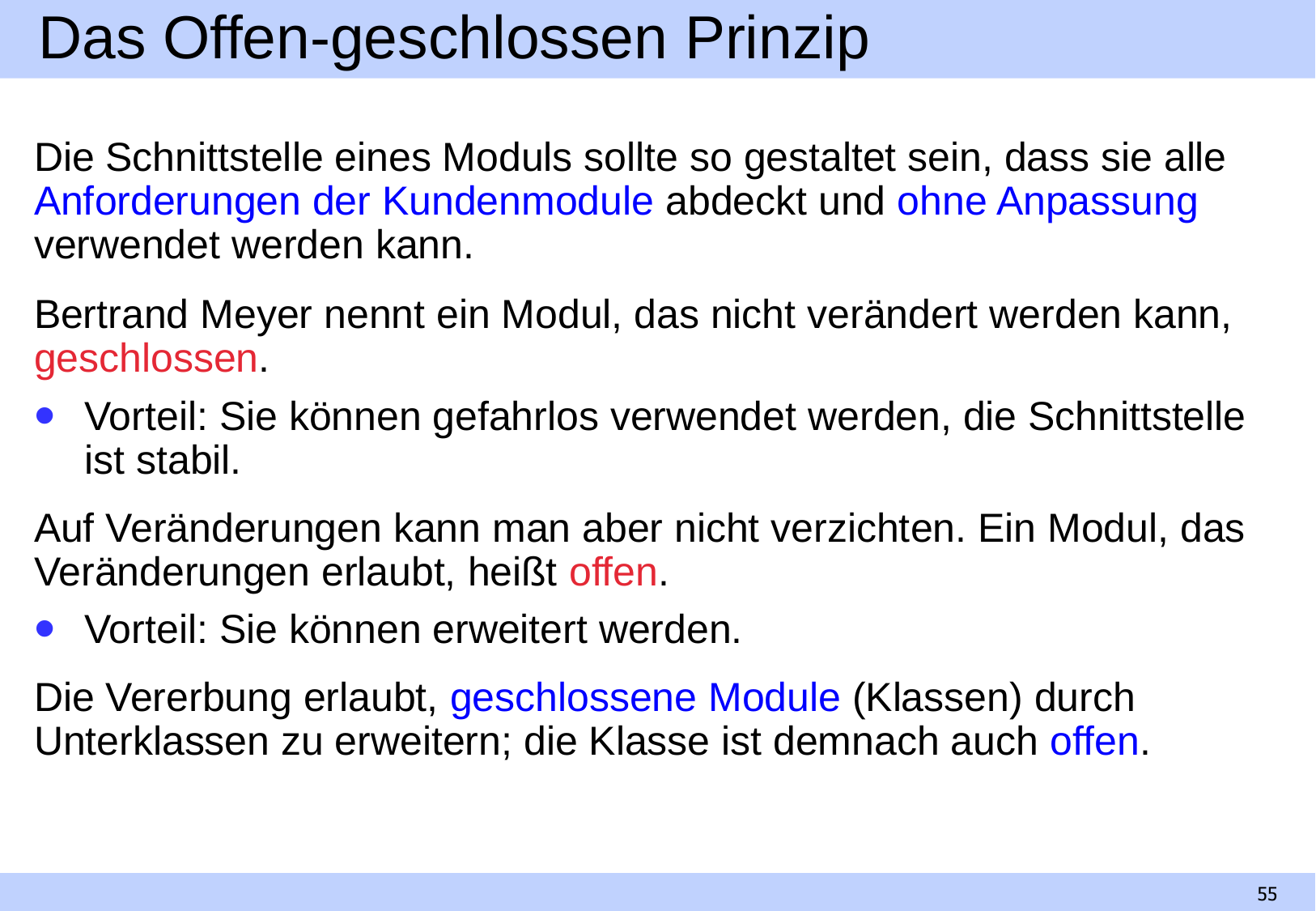

# Das Offen-geschlossen Prinzip
Die Schnittstelle eines Moduls sollte so gestaltet sein, dass sie alle Anforderungen der Kundenmodule abdeckt und ohne Anpassung verwendet werden kann.
Bertrand Meyer nennt ein Modul, das nicht verändert werden kann, geschlossen.
Vorteil: Sie können gefahrlos verwendet werden, die Schnittstelle ist stabil.
Auf Veränderungen kann man aber nicht verzichten. Ein Modul, das Veränderungen erlaubt, heißt offen.
Vorteil: Sie können erweitert werden.
Die Vererbung erlaubt, geschlossene Module (Klassen) durch Unterklassen zu erweitern; die Klasse ist demnach auch offen.

55